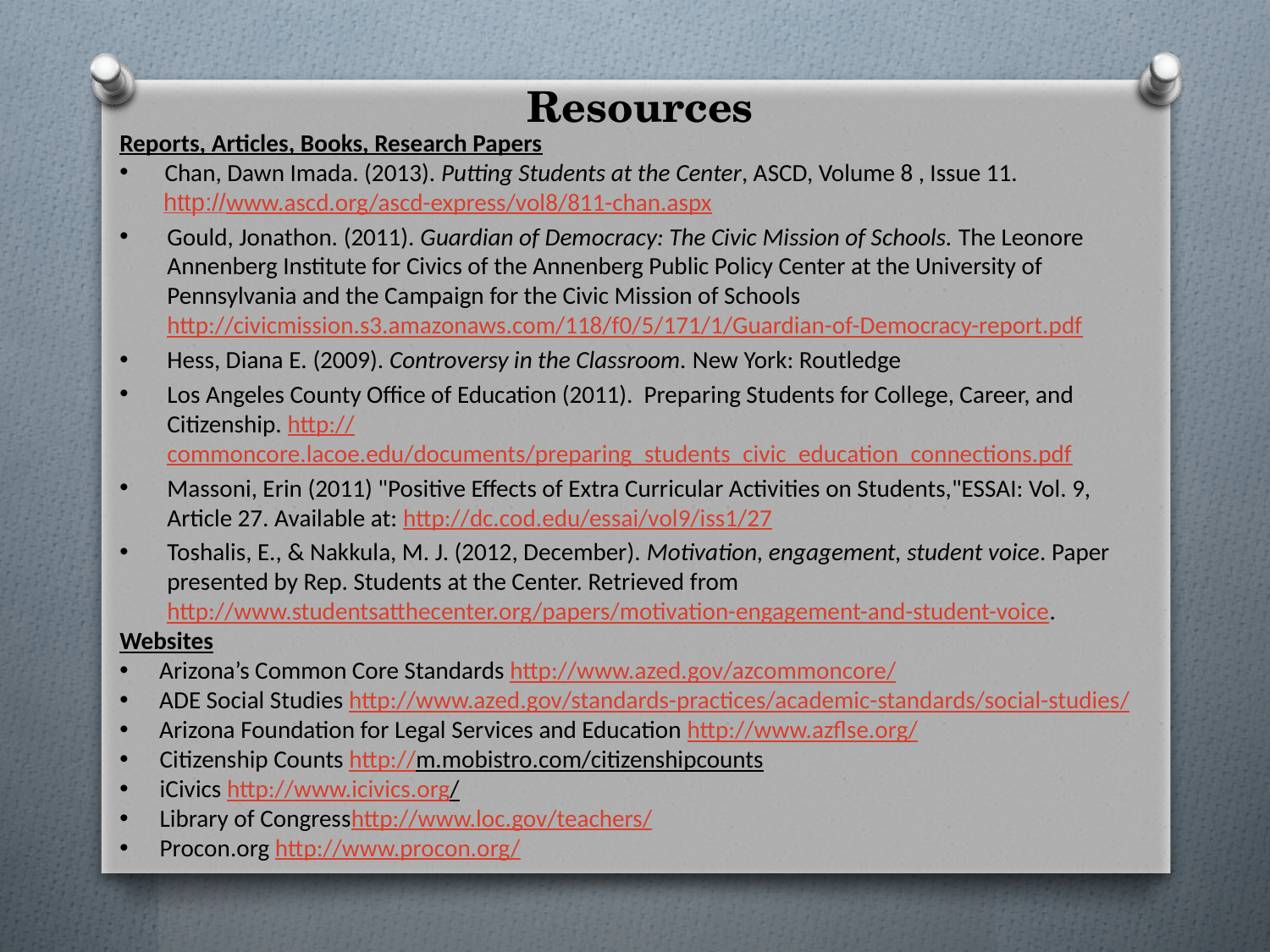

Resources

Reports, Articles, Books, Research Papers
 Chan, Dawn Imada. (2013). Putting Students at the Center, ASCD, Volume 8 , Issue 11.
        http://www.ascd.org/ascd-express/vol8/811-chan.aspx
Gould, Jonathon. (2011). Guardian of Democracy: The Civic Mission of Schools. The Leonore Annenberg Institute for Civics of the Annenberg Public Policy Center at the University of Pennsylvania and the Campaign for the Civic Mission of Schools http://civicmission.s3.amazonaws.com/118/f0/5/171/1/Guardian-of-Democracy-report.pdf
Hess, Diana E. (2009). Controversy in the Classroom. New York: Routledge
Los Angeles County Office of Education (2011).  Preparing Students for College, Career, and Citizenship. http://commoncore.lacoe.edu/documents/preparing_students_civic_education_connections.pdf
Massoni, Erin (2011) "Positive Effects of Extra Curricular Activities on Students,"ESSAI: Vol. 9, Article 27. Available at: http://dc.cod.edu/essai/vol9/iss1/27
Toshalis, E., & Nakkula, M. J. (2012, December). Motivation, engagement, student voice. Paper presented by Rep. Students at the Center. Retrieved from http://www.studentsatthecenter.org/papers/motivation-engagement-and-student-voice.
Websites
Arizona’s Common Core Standards http://www.azed.gov/azcommoncore/
ADE Social Studies http://www.azed.gov/standards-practices/academic-standards/social-studies/
Arizona Foundation for Legal Services and Education http://www.azflse.org/
   Citizenship Counts http://m.mobistro.com/citizenshipcounts
   iCivics http://www.icivics.org/
   Library of Congresshttp://www.loc.gov/teachers/
   Procon.org http://www.procon.org/